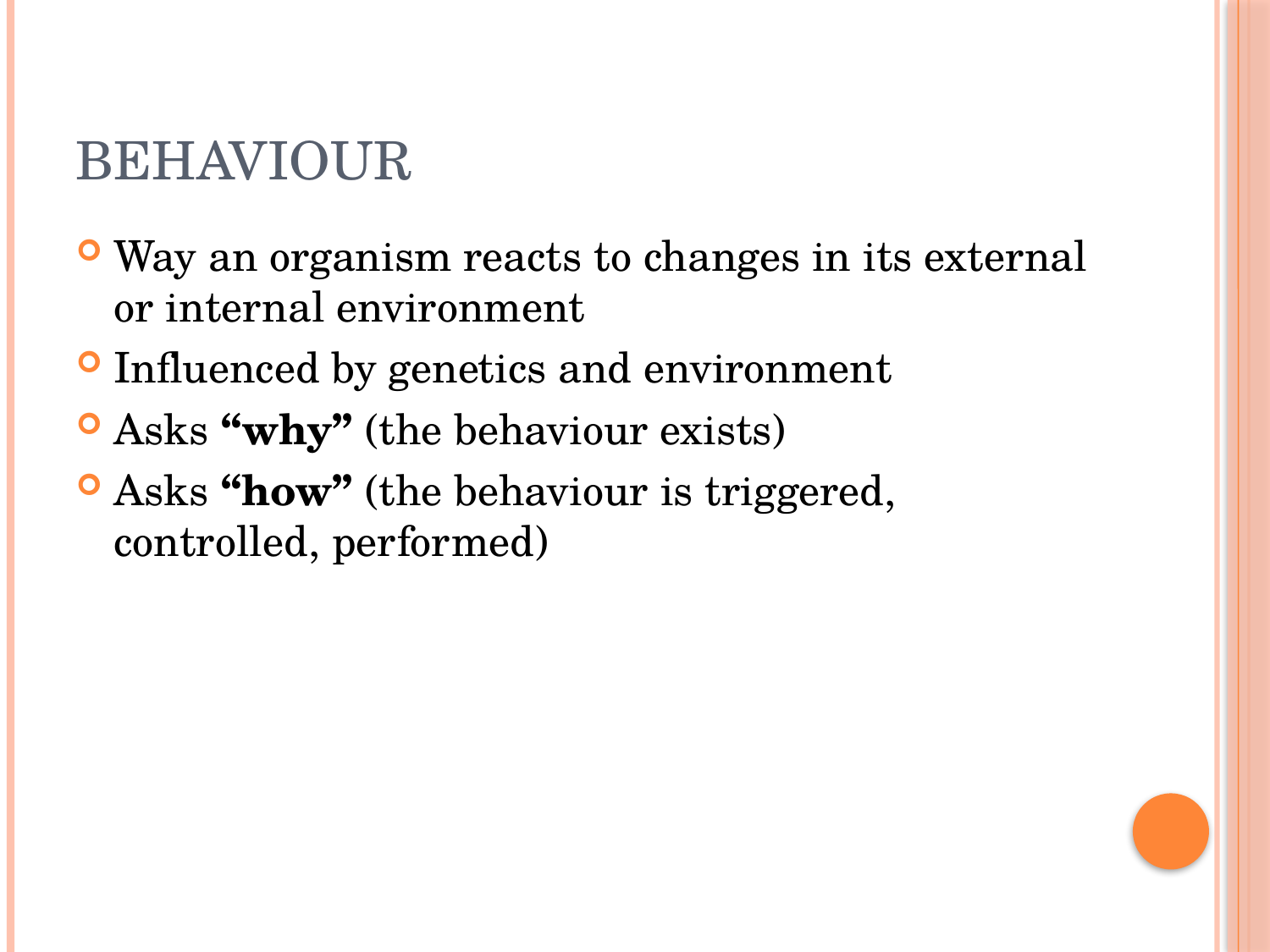

# Behaviour
Way an organism reacts to changes in its external or internal environment
Influenced by genetics and environment
Asks “why” (the behaviour exists)
Asks “how” (the behaviour is triggered, controlled, performed)